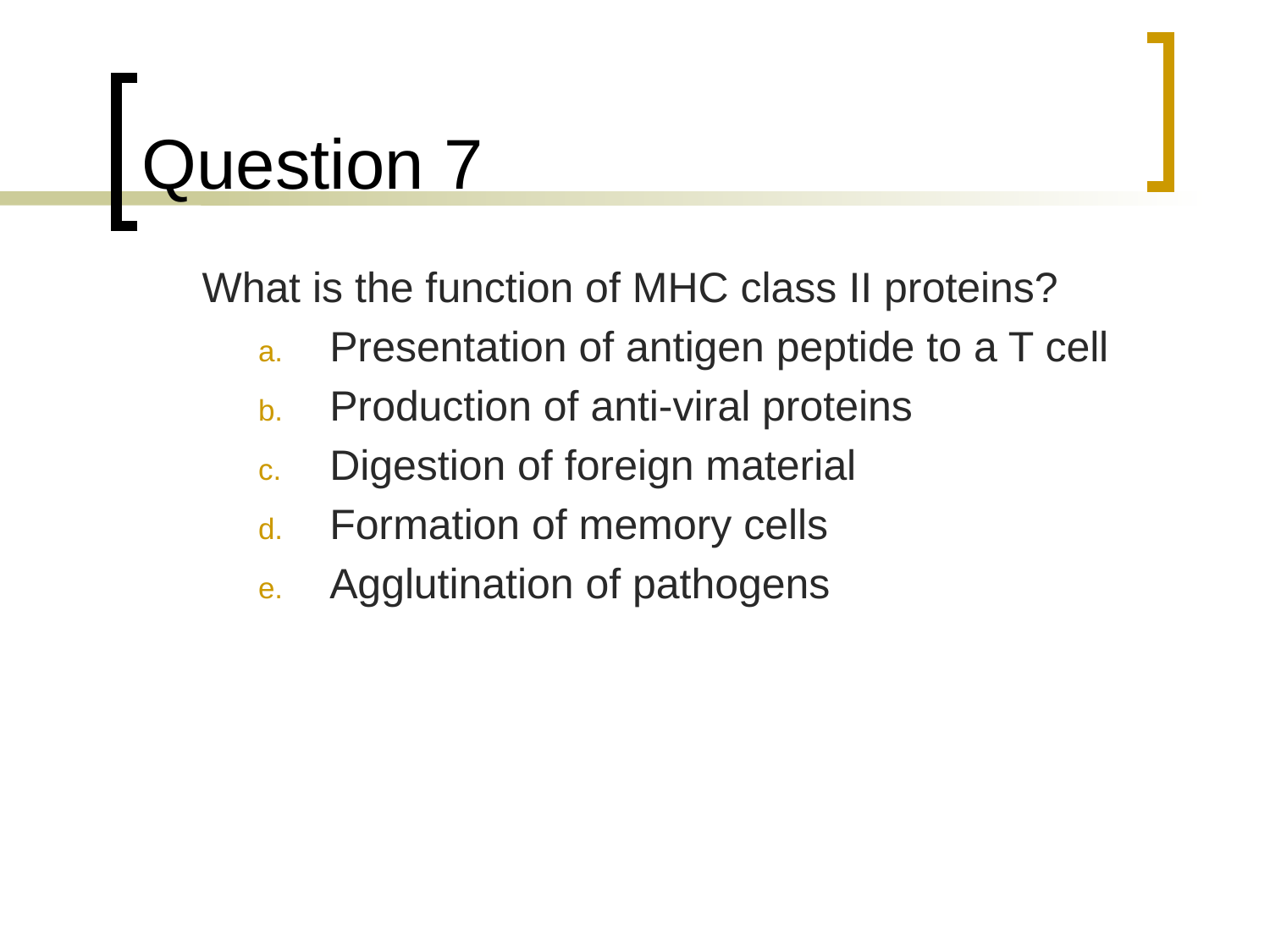

# Question 7
	What is the function of MHC class II proteins?
Presentation of antigen peptide to a T cell
Production of anti-viral proteins
Digestion of foreign material
Formation of memory cells
Agglutination of pathogens